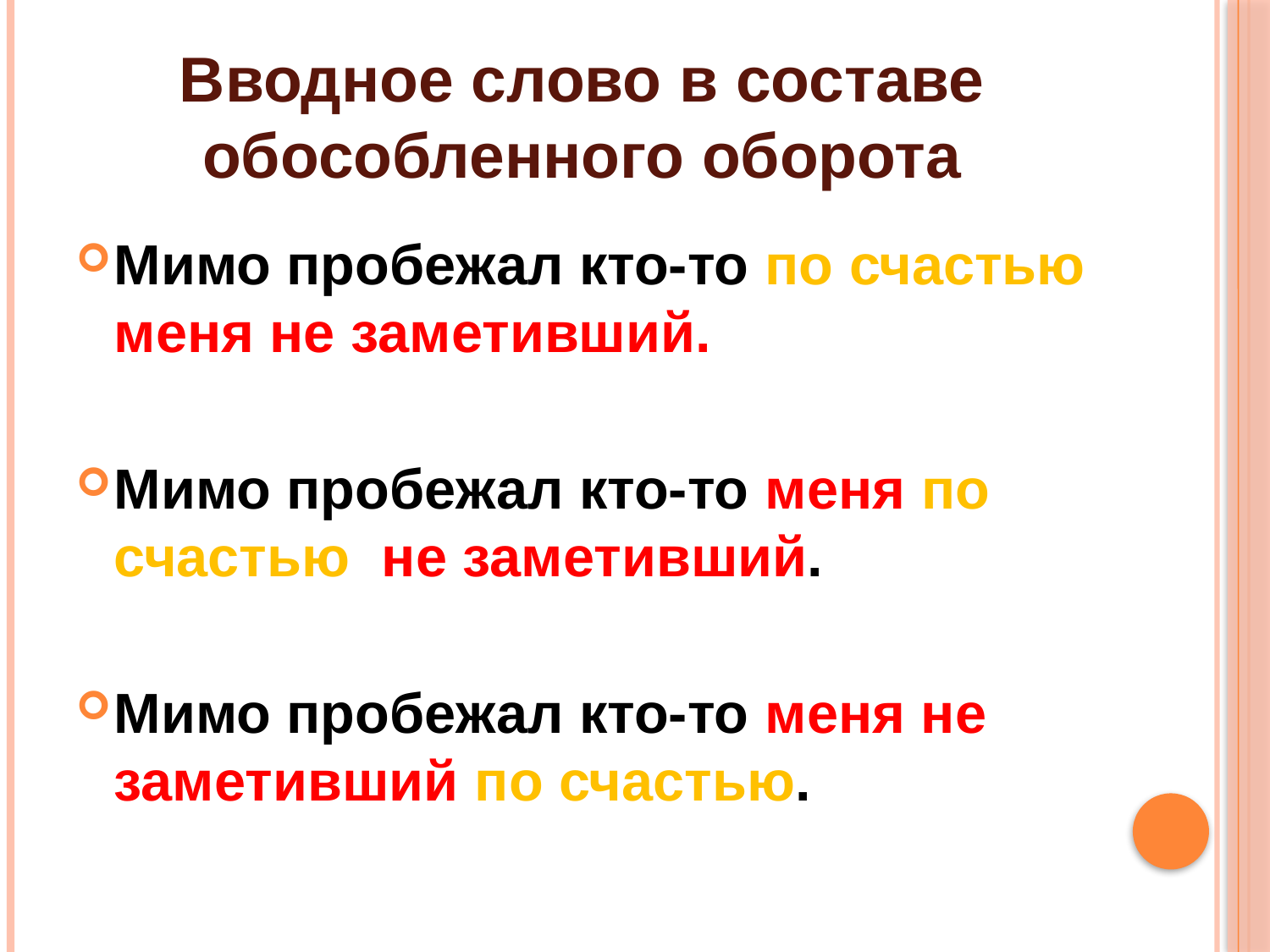

# Вводное слово в составе обособленного оборота
Мимо пробежал кто-то по счастью меня не заметивший.

Мимо пробежал кто-то меня по счастью  не заметивший.

Мимо пробежал кто-то меня не заметивший по счастью.